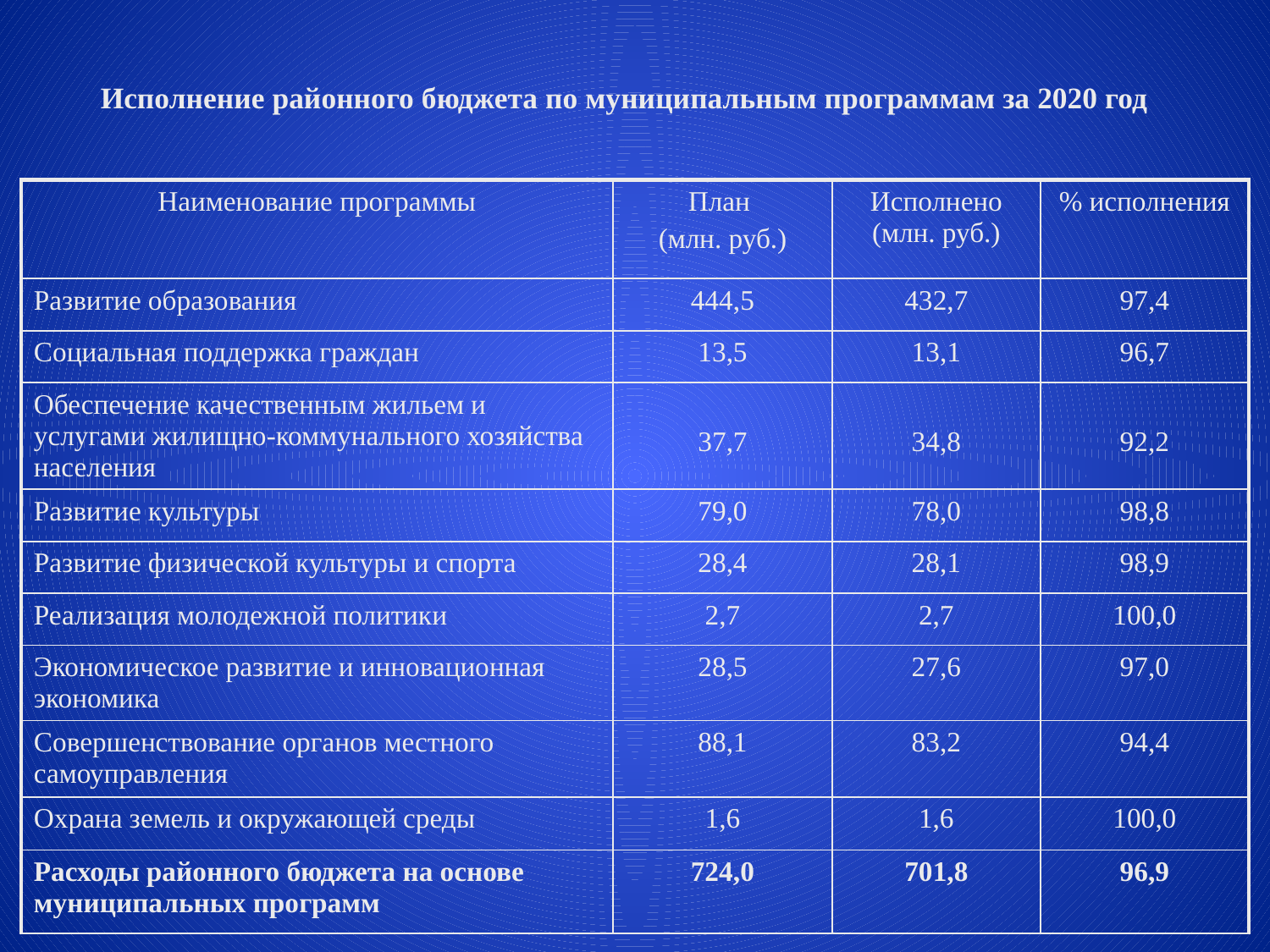

# Исполнение районного бюджета по муниципальным программам за 2020 год
| Наименование программы | План (млн. руб.) | Исполнено (млн. руб.) | % исполнения |
| --- | --- | --- | --- |
| Развитие образования | 444,5 | 432,7 | 97,4 |
| Социальная поддержка граждан | 13,5 | 13,1 | 96,7 |
| Обеспечение качественным жильем и услугами жилищно-коммунального хозяйства населения | 37,7 | 34,8 | 92,2 |
| Развитие культуры | 79,0 | 78,0 | 98,8 |
| Развитие физической культуры и спорта | 28,4 | 28,1 | 98,9 |
| Реализация молодежной политики | 2,7 | 2,7 | 100,0 |
| Экономическое развитие и инновационная экономика | 28,5 | 27,6 | 97,0 |
| Совершенствование органов местного самоуправления | 88,1 | 83,2 | 94,4 |
| Охрана земель и окружающей среды | 1,6 | 1,6 | 100,0 |
| Расходы районного бюджета на основе муниципальных программ | 724,0 | 701,8 | 96,9 |